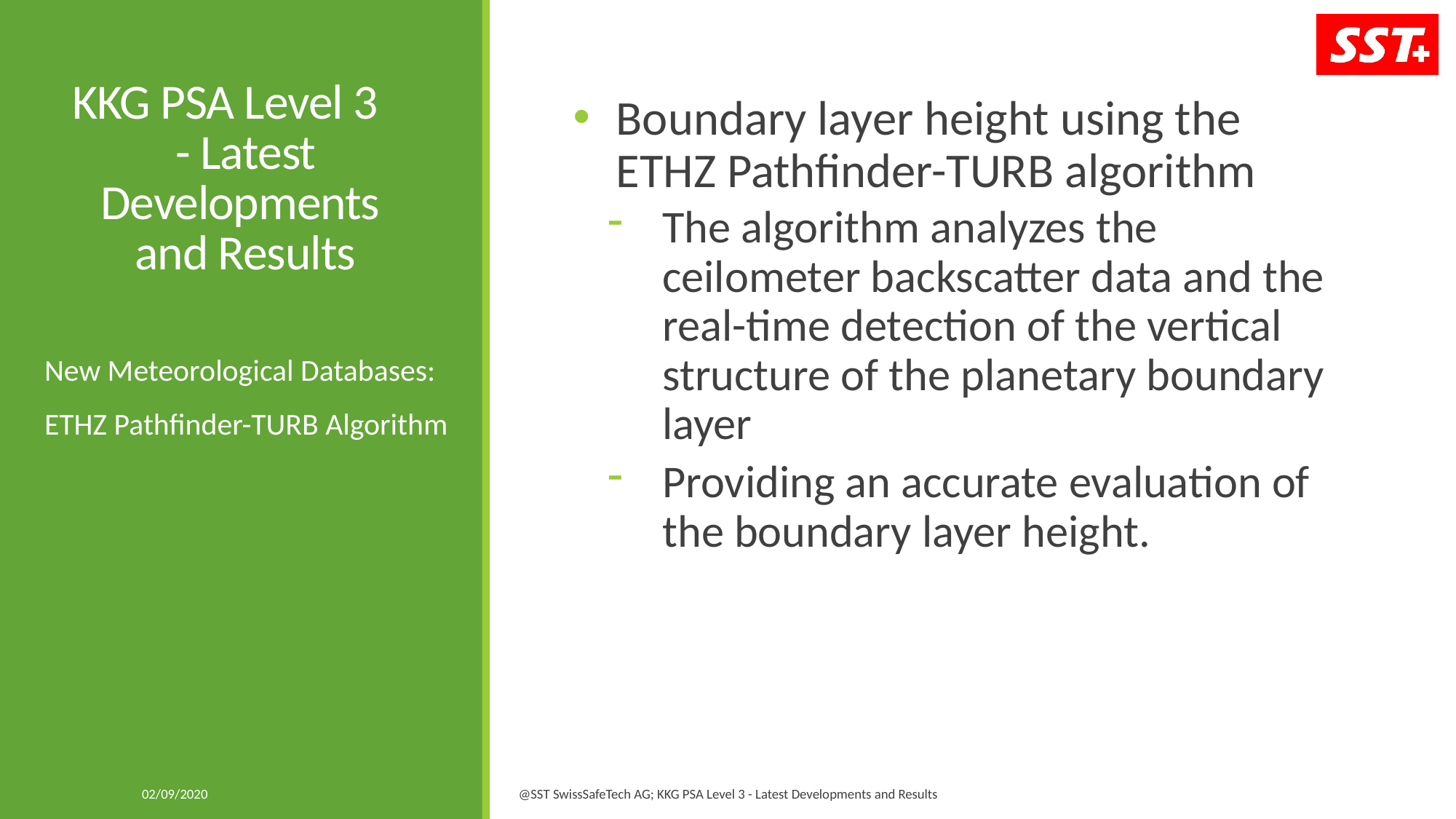

# KKG PSA Level 3     - Latest Developments and Results
Boundary layer height using the ETHZ Pathfinder-TURB algorithm
The algorithm analyzes the ceilometer backscatter data and the real-time detection of the vertical structure of the planetary boundary layer
Providing an accurate evaluation of the boundary layer height.
New Meteorological Databases:
ETHZ Pathfinder-TURB Algorithm

02/09/2020
@SST SwissSafeTech AG; KKG PSA Level 3 - Latest Developments and Results